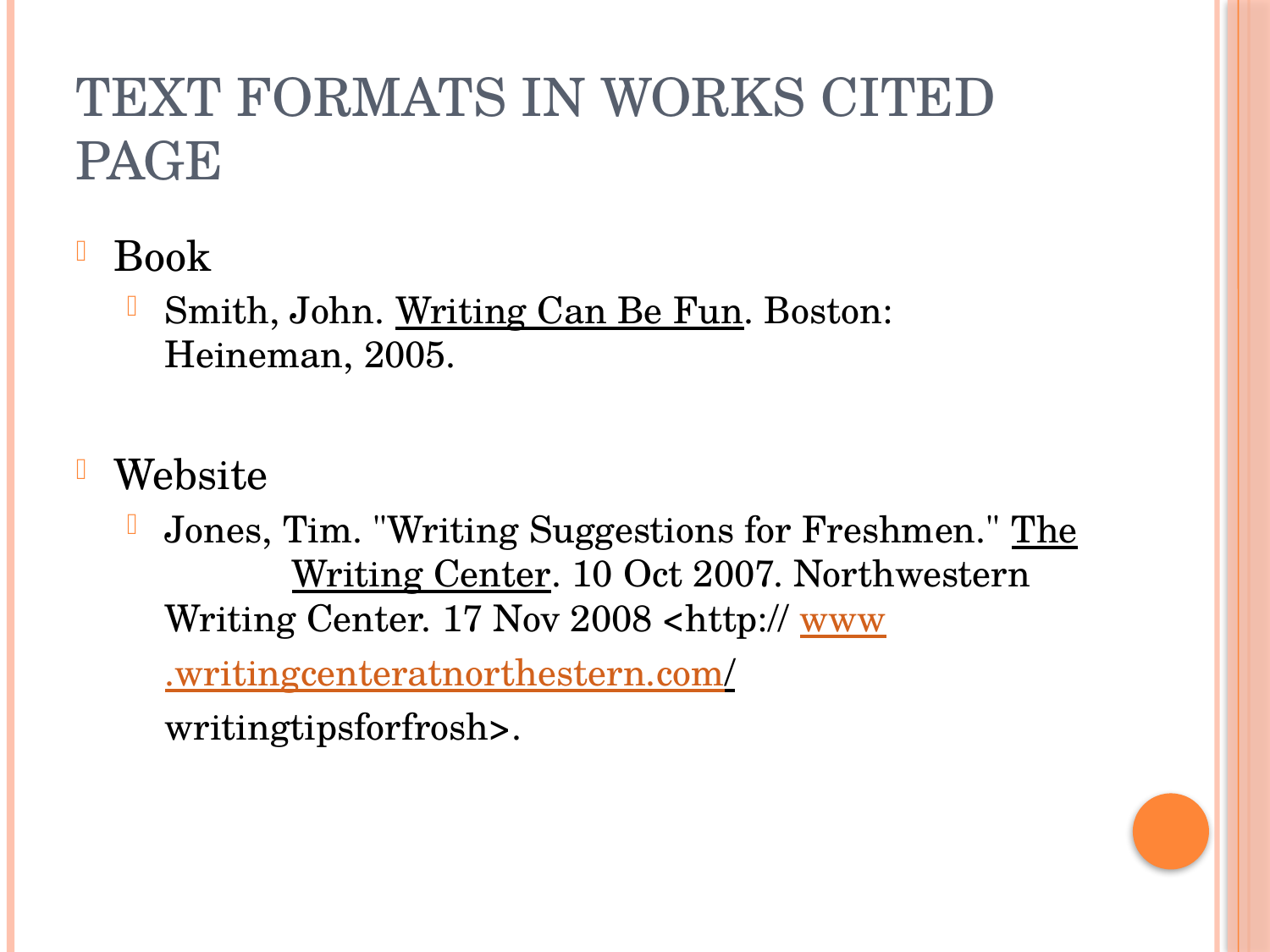

# Text Formats in Works Cited Page
Book
Smith, John. Writing Can Be Fun. Boston: 	Heineman, 2005.

Website
Jones, Tim. "Writing Suggestions for Freshmen." The 	Writing Center. 10 Oct 2007. Northwestern 	Writing Center. 17 Nov 2008 <http://	www.writingcenteratnorthestern.com/	writingtipsforfrosh>.